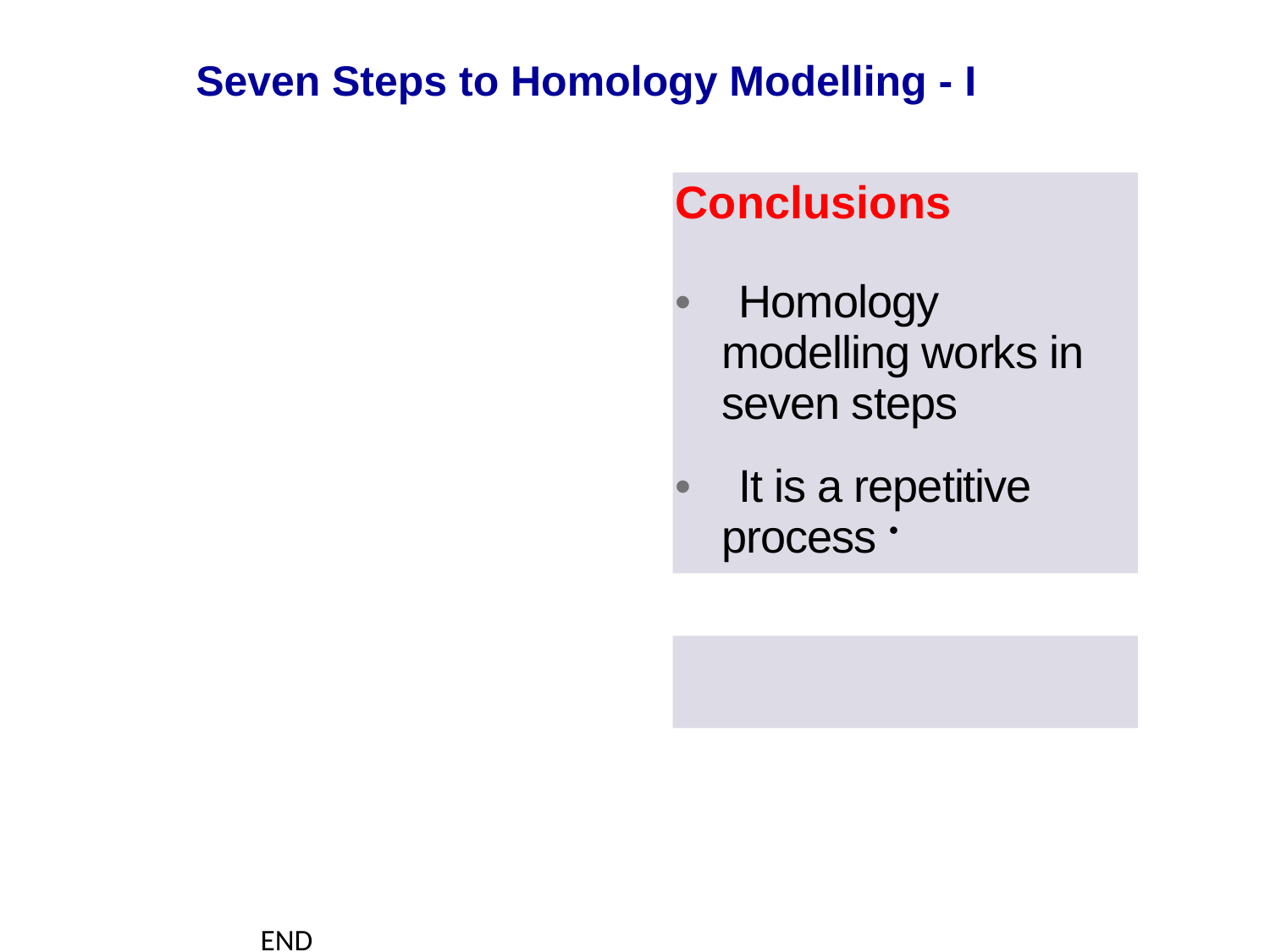

Seven Steps to Homology Modelling - I
Conclusions
•    Homology modelling works in seven steps
•    It is a repetitive process •
•    Next, we will look at each step in detail!
END